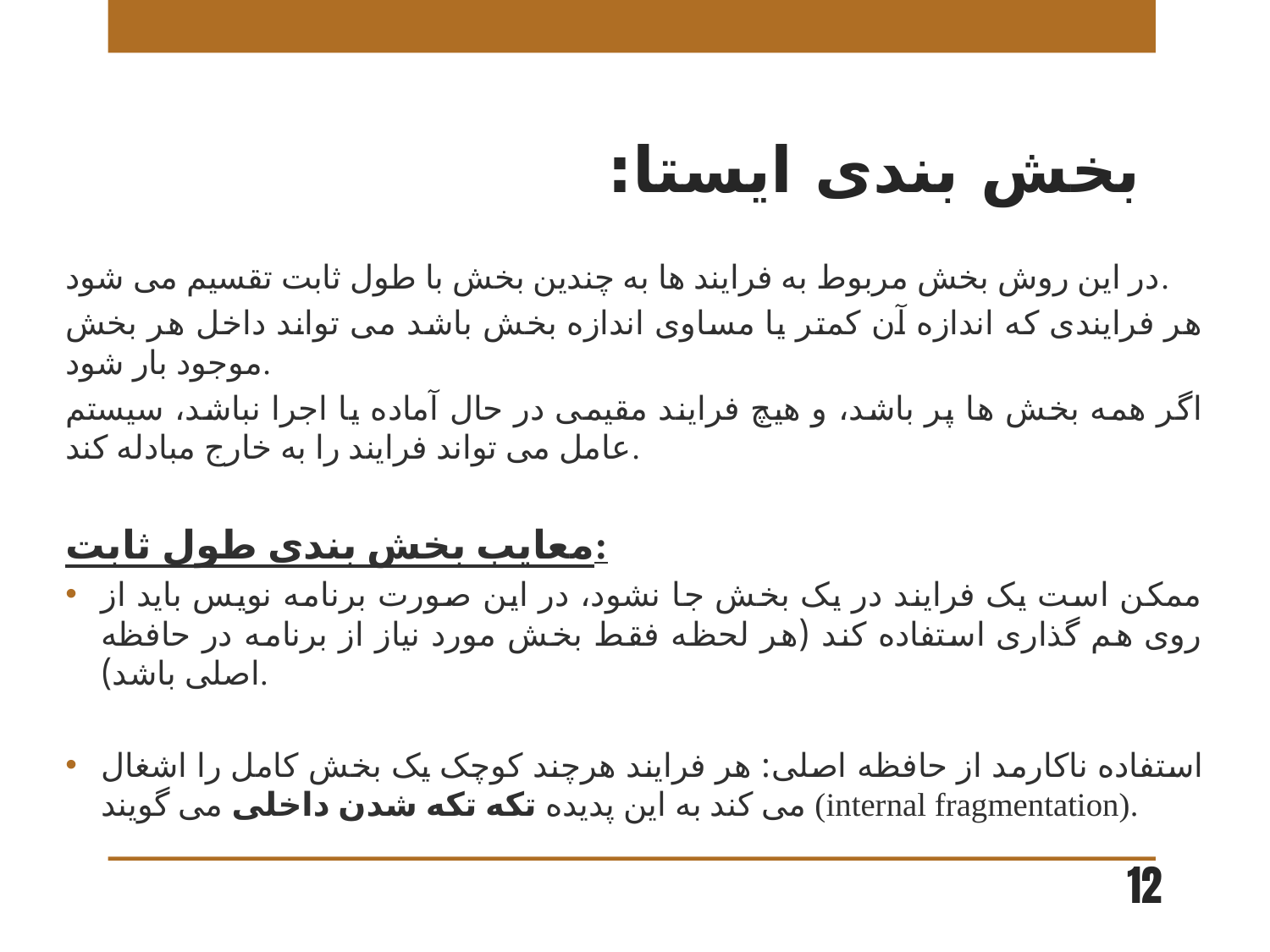

# بخش بندی ایستا:
در این روش بخش مربوط به فرایند ها به چندین بخش با طول ثابت تقسیم می شود.
هر فرایندی که اندازه آن کمتر یا مساوی اندازه بخش باشد می تواند داخل هر بخش موجود بار شود.
اگر همه بخش ها پر باشد، و هیچ فرایند مقیمی در حال آماده یا اجرا نباشد، سیستم عامل می تواند فرایند را به خارج مبادله کند.

معایب بخش بندی طول ثابت:
ممکن است یک فرایند در یک بخش جا نشود، در این صورت برنامه نویس باید از روی هم گذاری استفاده کند (هر لحظه فقط بخش مورد نیاز از برنامه در حافظه اصلی باشد).

استفاده ناکارمد از حافظه اصلی: هر فرایند هرچند کوچک یک بخش کامل را اشغال می کند به این پدیده تکه تکه شدن داخلی می گویند (internal fragmentation).
12